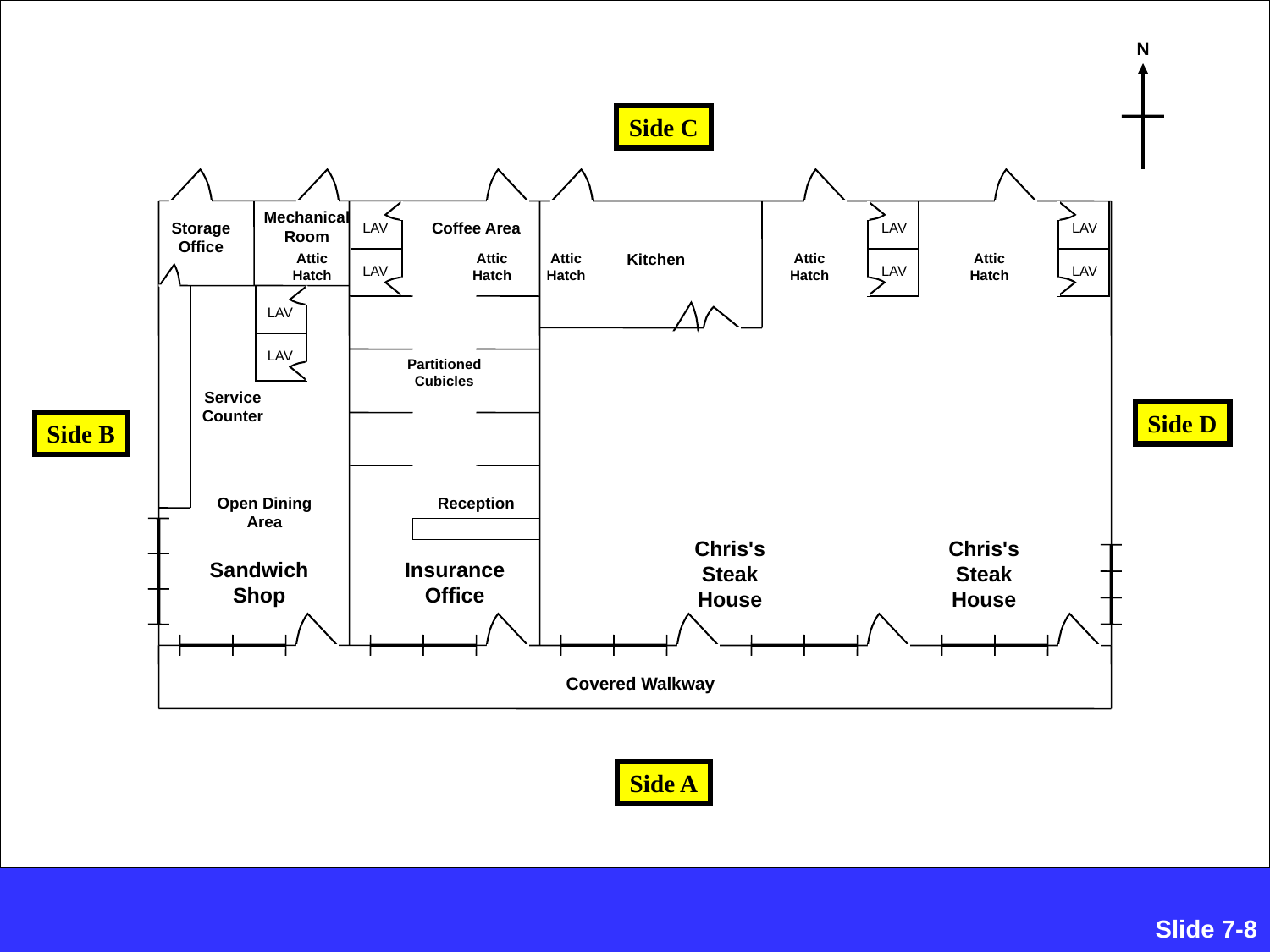

N

Side C

Mechanical Room

LAV

LAV

LAV

LAV

LAV

LAV

Storage Office
Coffee Area
Attic Hatch
Attic Hatch
Attic Hatch
Kitchen
Attic Hatch
Attic Hatch

LAV

LAV

Partitioned Cubicles

Service Counter
Side D
Side B

Open Dining Area
Reception

Chris's Steak House
Chris's Steak House

Sandwich Shop
Insurance Office

Covered Walkway

Side A
Slide 7-8